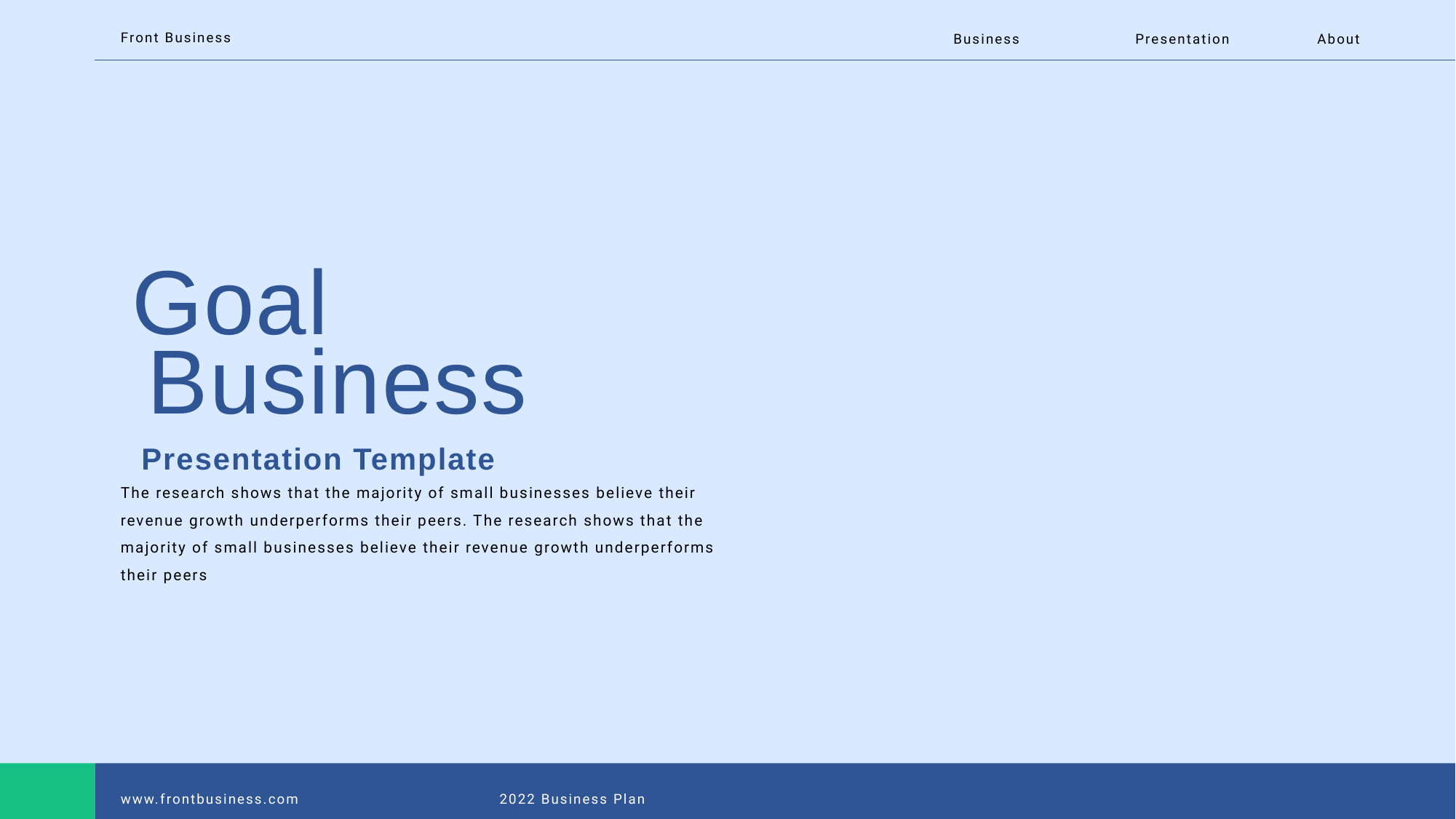

Front Business
Business
Presentation
About
Goal
Business
Presentation Template
The research shows that the majority of small businesses believe their revenue growth underperforms their peers. The research shows that the majority of small businesses believe their revenue growth underperforms their peers

www.frontbusiness.com
2022 Business Plan